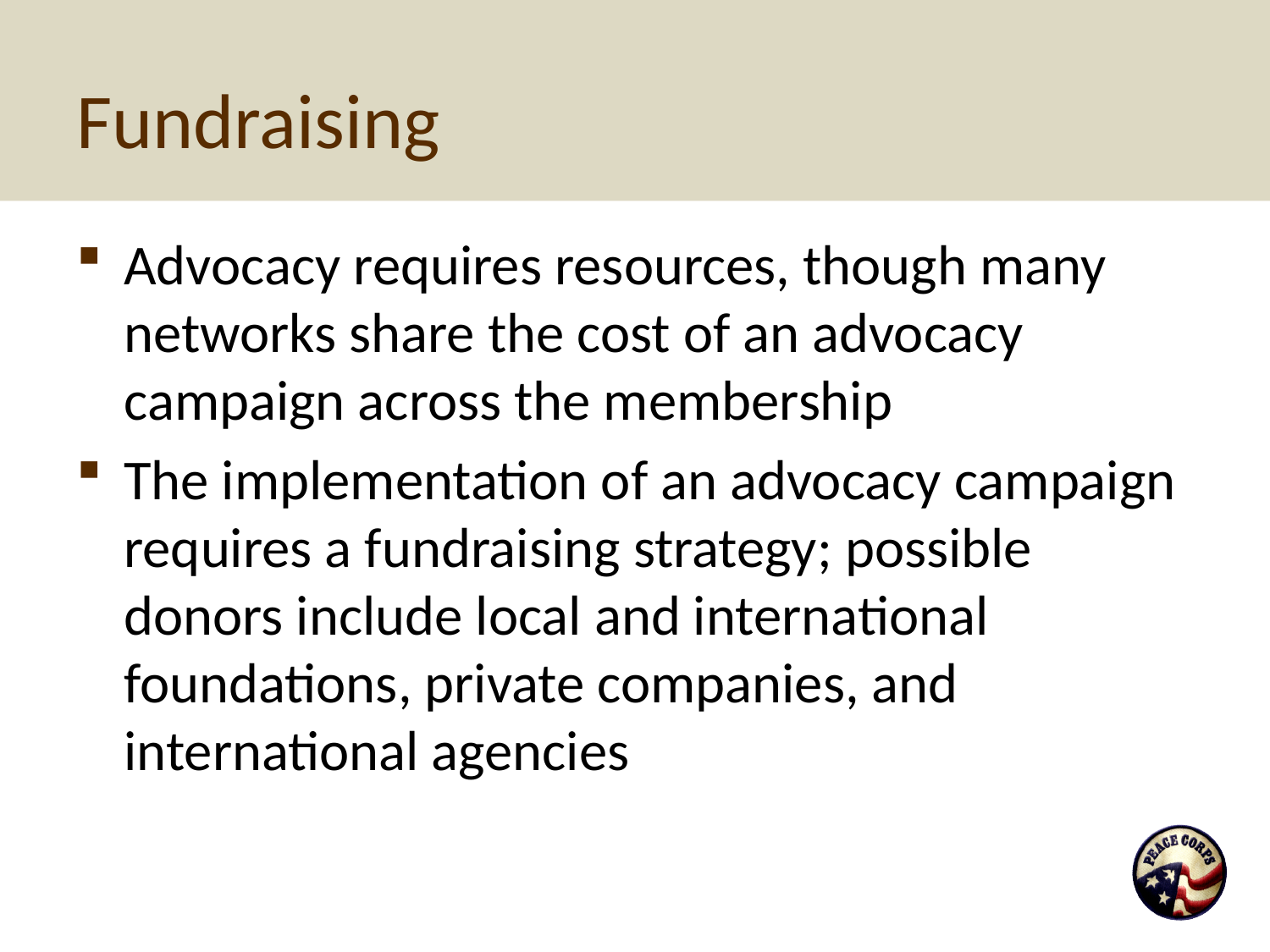

# Fundraising
Advocacy requires resources, though many networks share the cost of an advocacy campaign across the membership
The implementation of an advocacy campaign requires a fundraising strategy; possible donors include local and international foundations, private companies, and international agencies